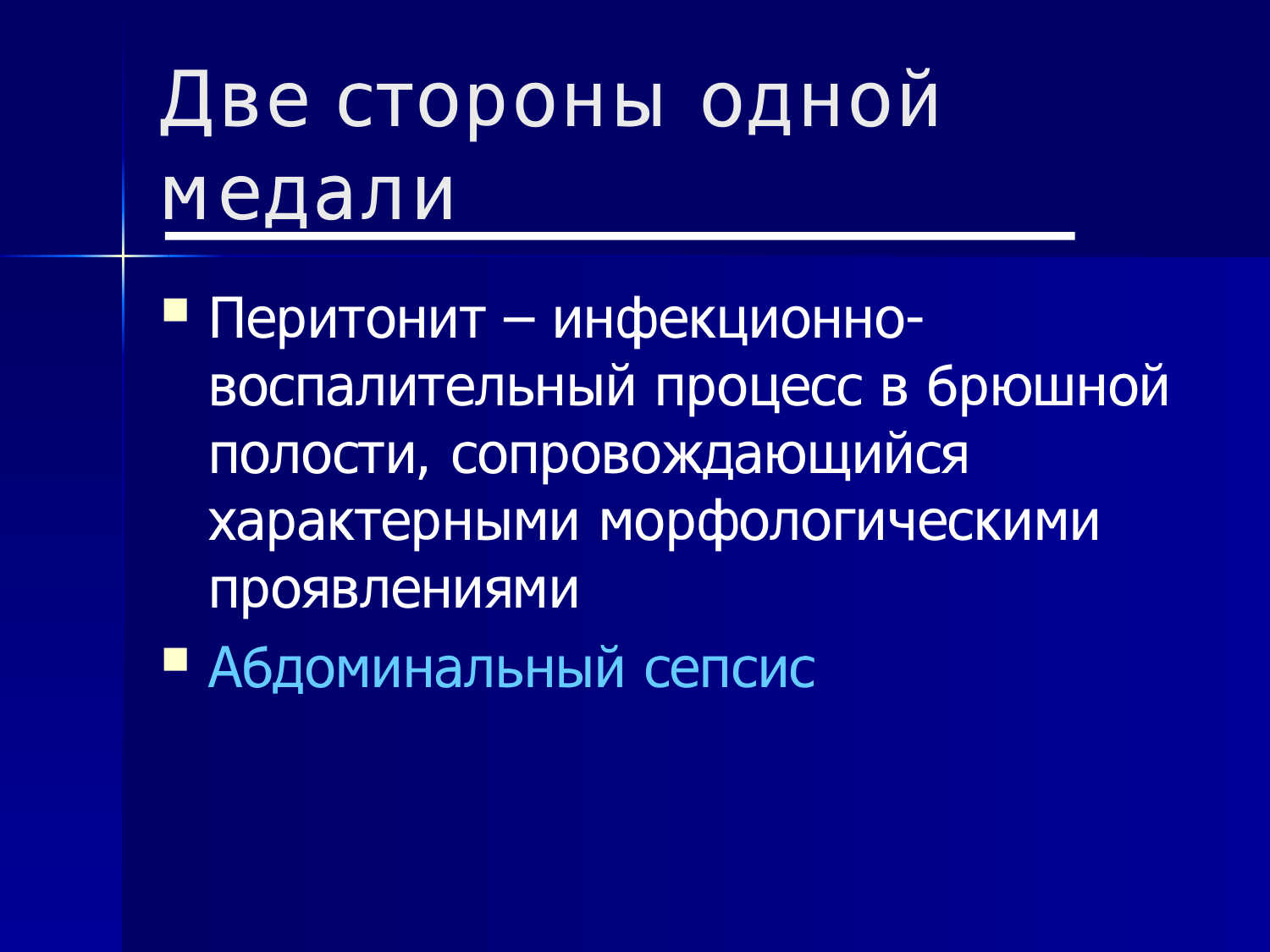

# Две стороны одной медали

Перитонит – инфекционно-воспалительный процесс в брюшной полости, сопровождающийся характерными морфологическими проявлениями
Абдоминальный сепсис